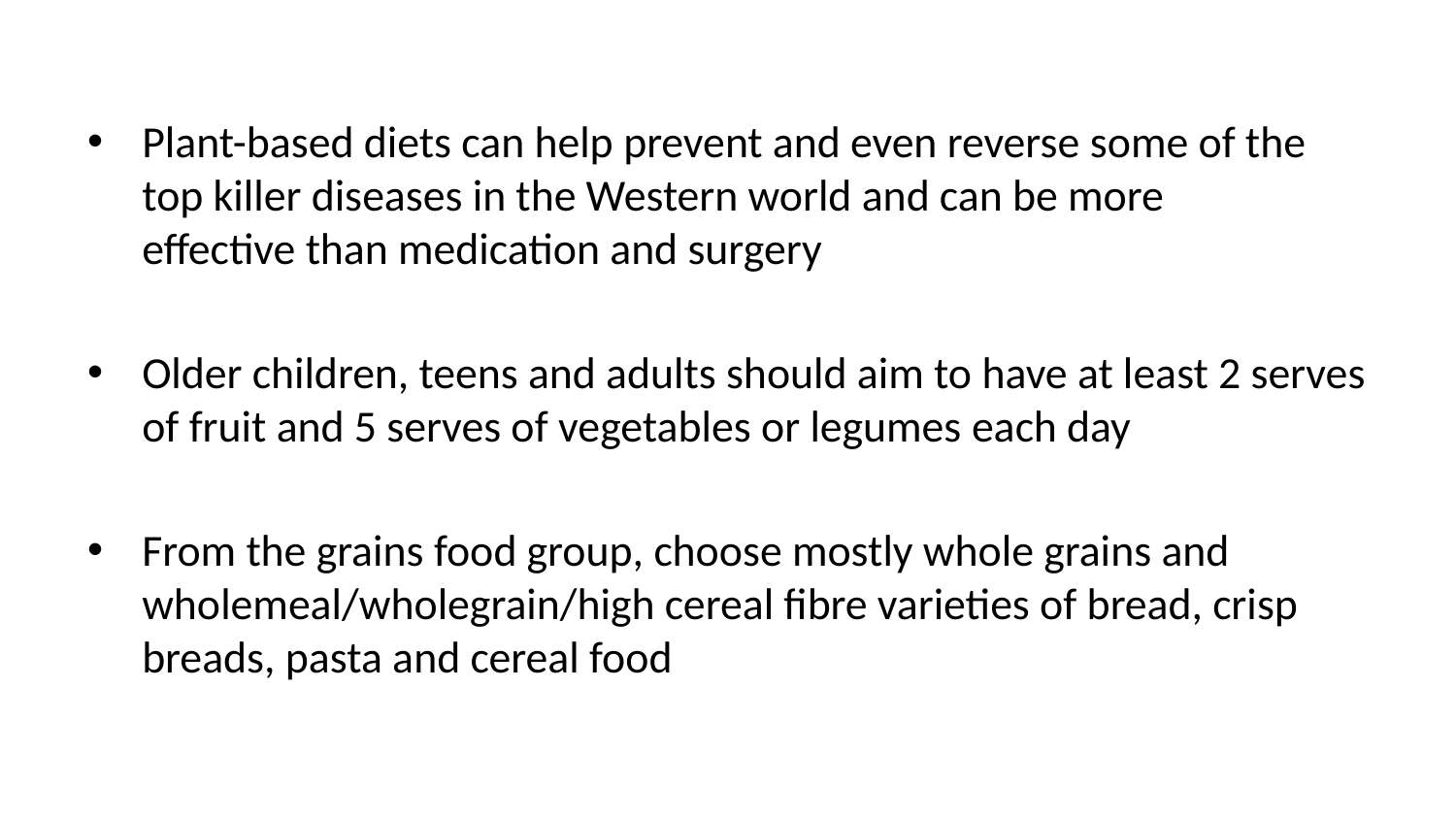

Plant-based diets can help prevent and even reverse some of the top killer diseases in the Western world and can be more effective than medication and surgery

Older children, teens and adults should aim to have at least 2 serves of fruit and 5 serves of vegetables or legumes each day

From the grains food group, choose mostly whole grains and wholemeal/wholegrain/high cereal fibre varieties of bread, crisp breads, pasta and cereal food